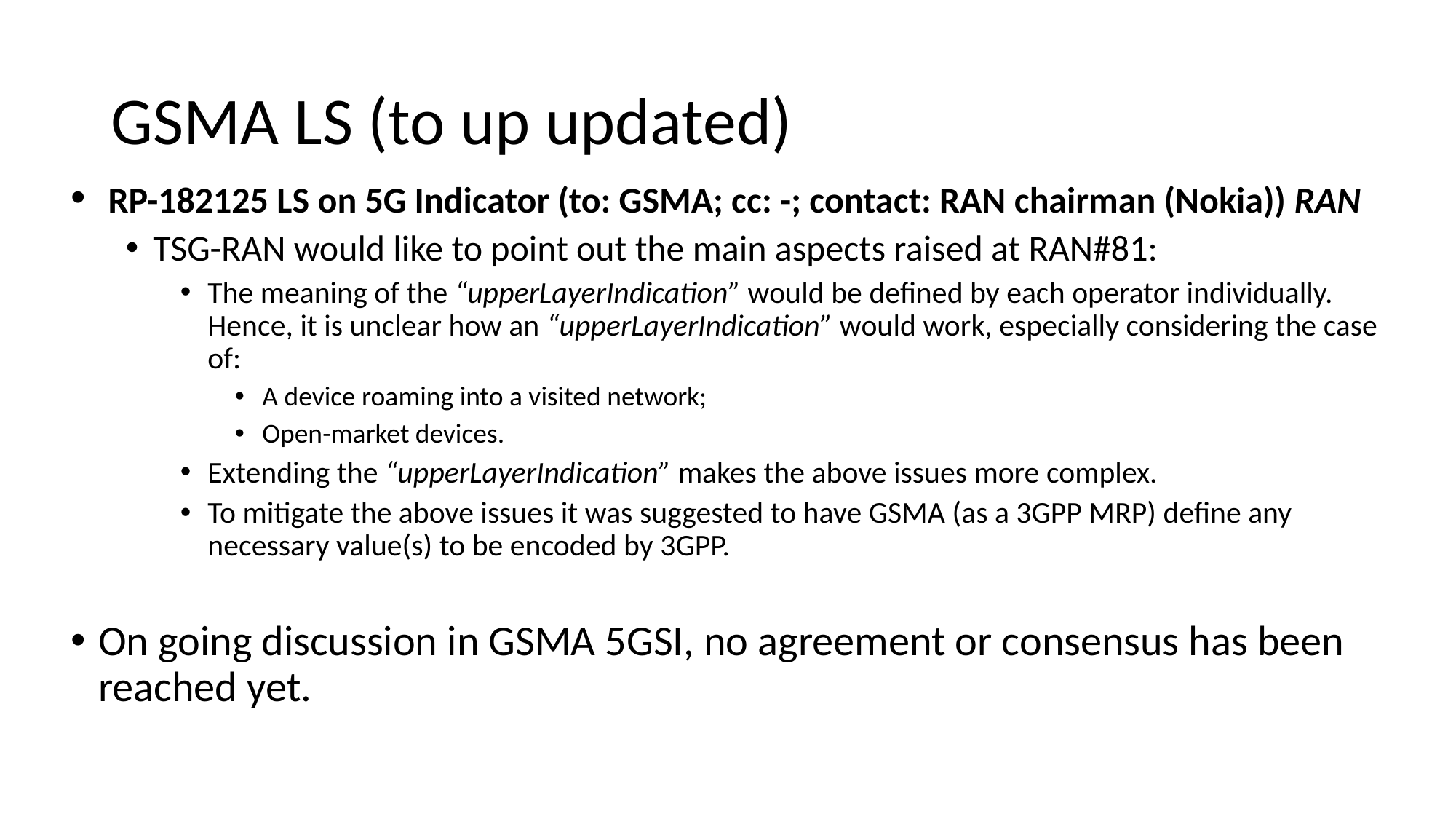

# GSMA LS (to up updated)
 RP-182125 LS on 5G Indicator (to: GSMA; cc: -; contact: RAN chairman (Nokia)) RAN
TSG-RAN would like to point out the main aspects raised at RAN#81:
The meaning of the “upperLayerIndication” would be defined by each operator individually. Hence, it is unclear how an “upperLayerIndication” would work, especially considering the case of:
A device roaming into a visited network;
Open-market devices.
Extending the “upperLayerIndication” makes the above issues more complex.
To mitigate the above issues it was suggested to have GSMA (as a 3GPP MRP) define any necessary value(s) to be encoded by 3GPP.

On going discussion in GSMA 5GSI, no agreement or consensus has been reached yet.